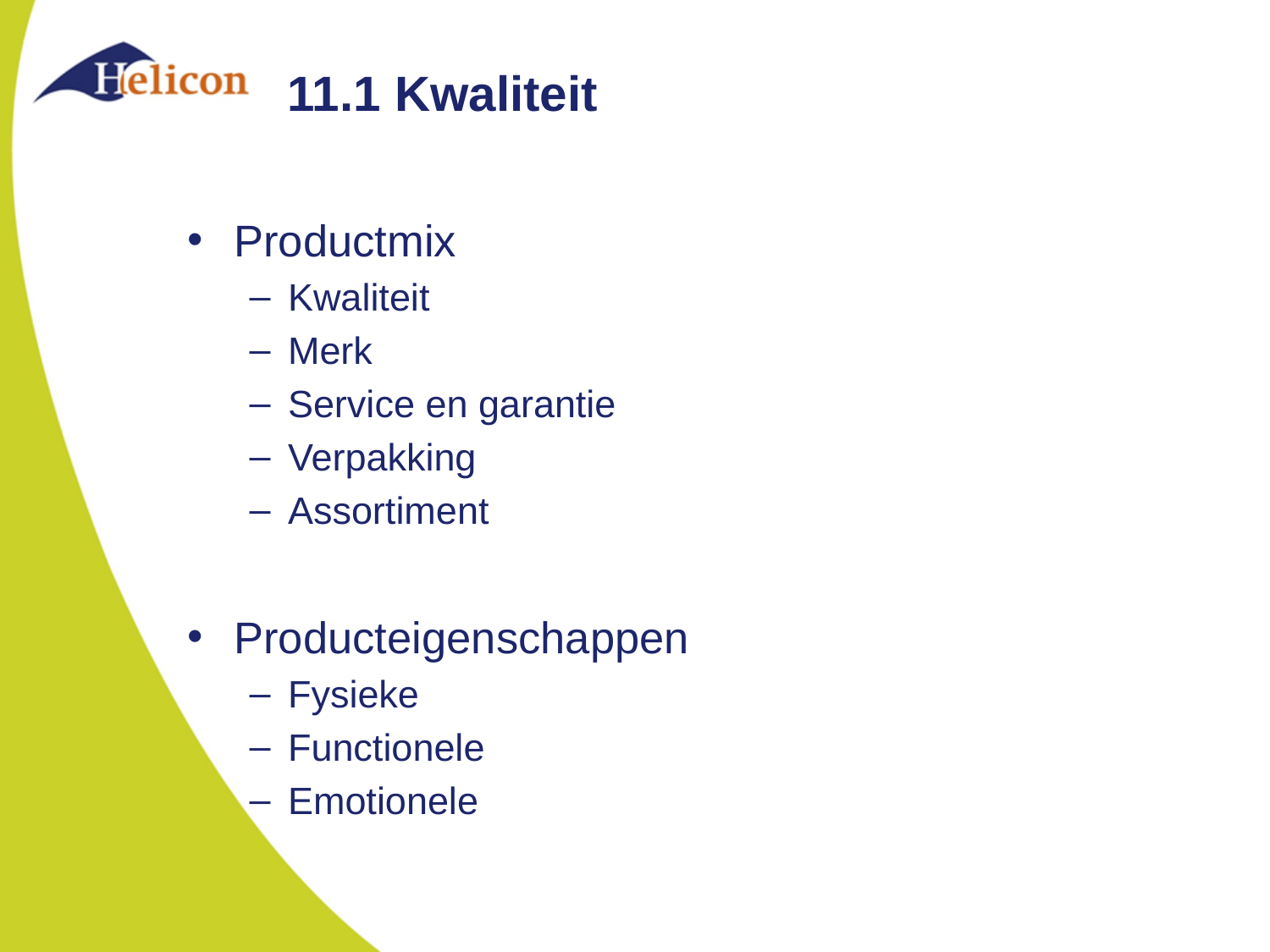

# 11.1 Kwaliteit
Productmix
Kwaliteit
Merk
Service en garantie
Verpakking
Assortiment

Producteigenschappen
Fysieke
Functionele
Emotionele